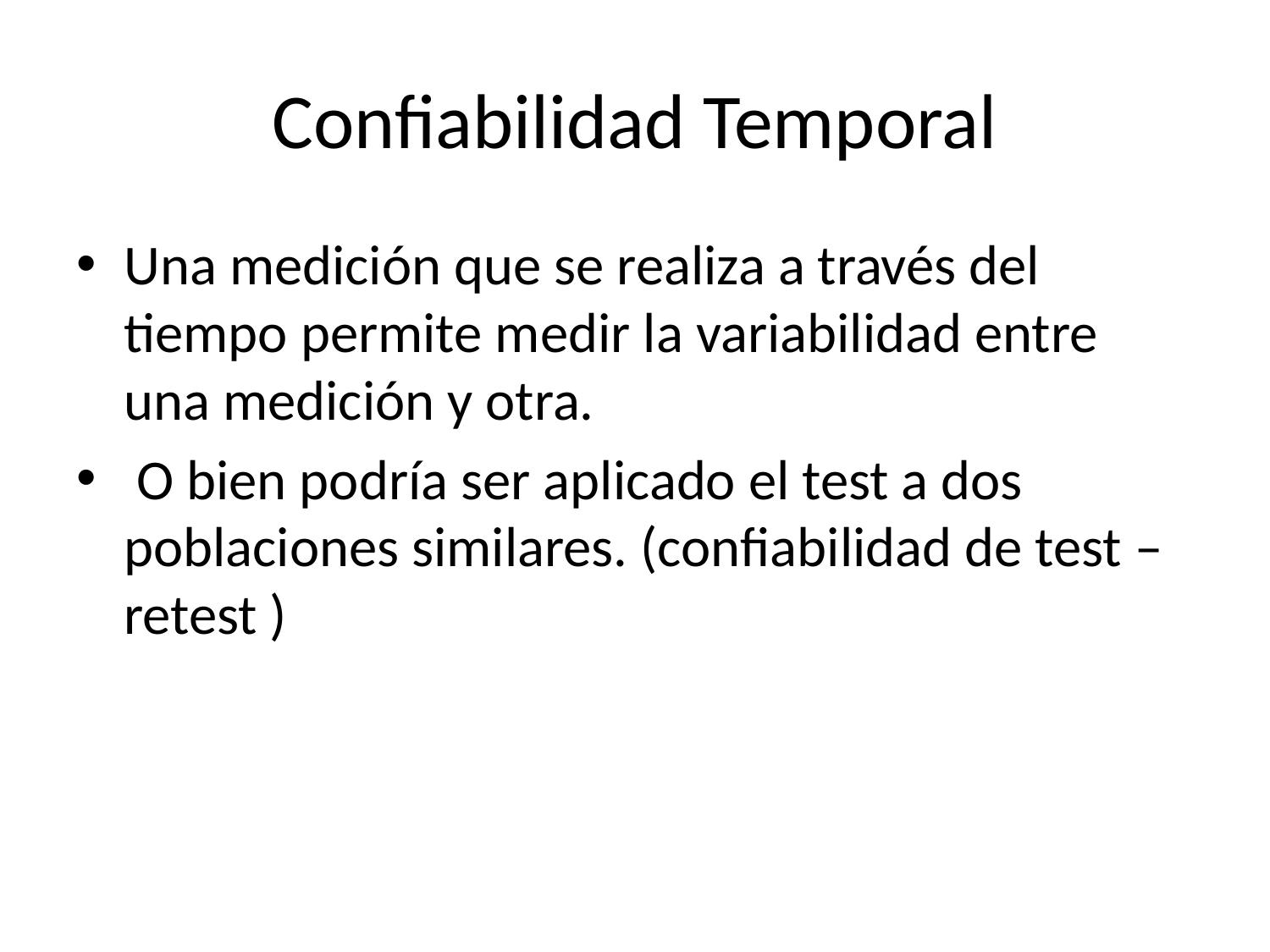

# Confiabilidad Temporal
Una medición que se realiza a través del tiempo permite medir la variabilidad entre una medición y otra.
 O bien podría ser aplicado el test a dos poblaciones similares. (confiabilidad de test –retest )